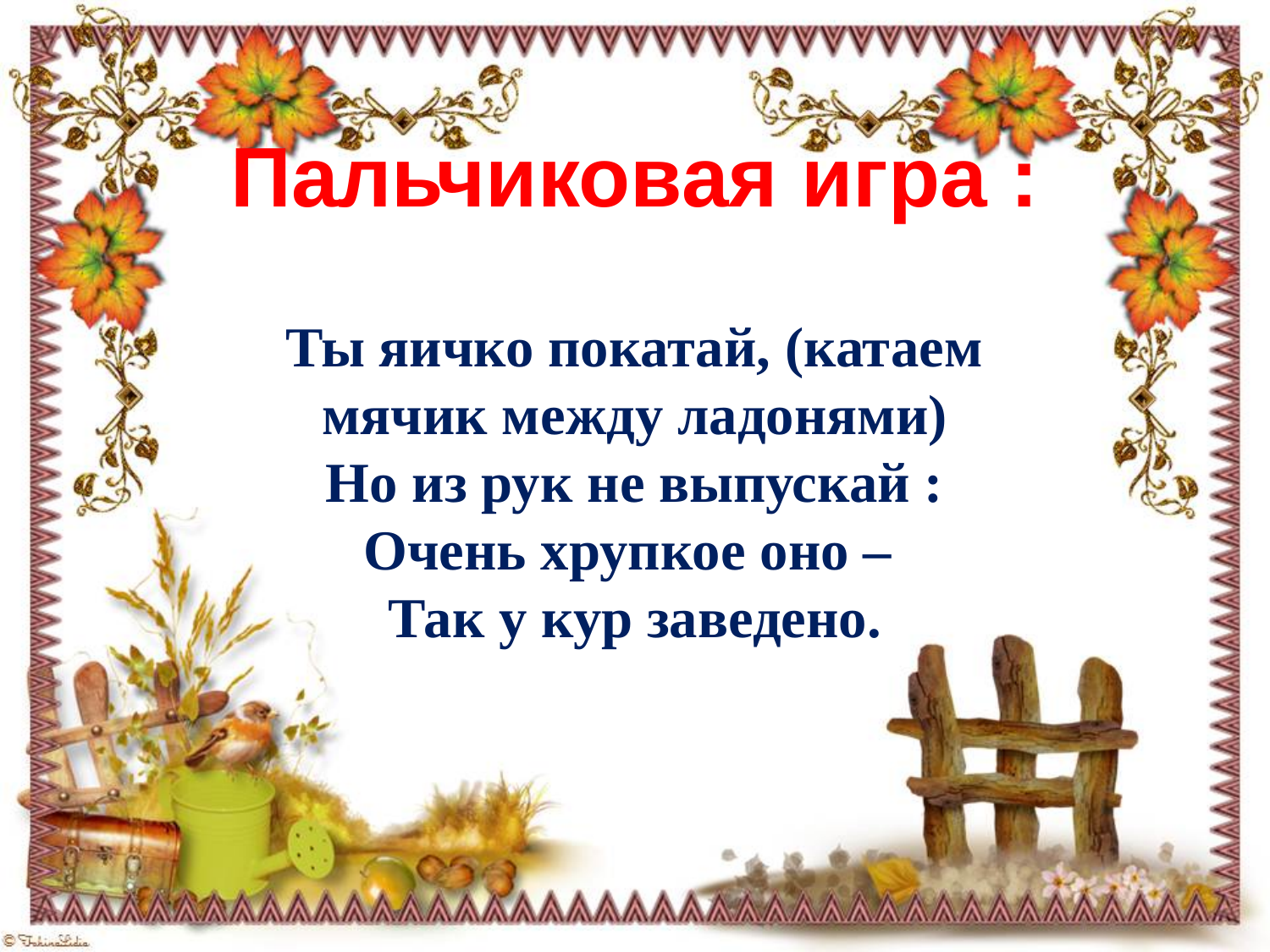

# Пальчиковая игра :
Ты яичко покатай, (катаем мячик между ладонями)
Но из рук не выпускай :
Очень хрупкое оно –
Так у кур заведено.